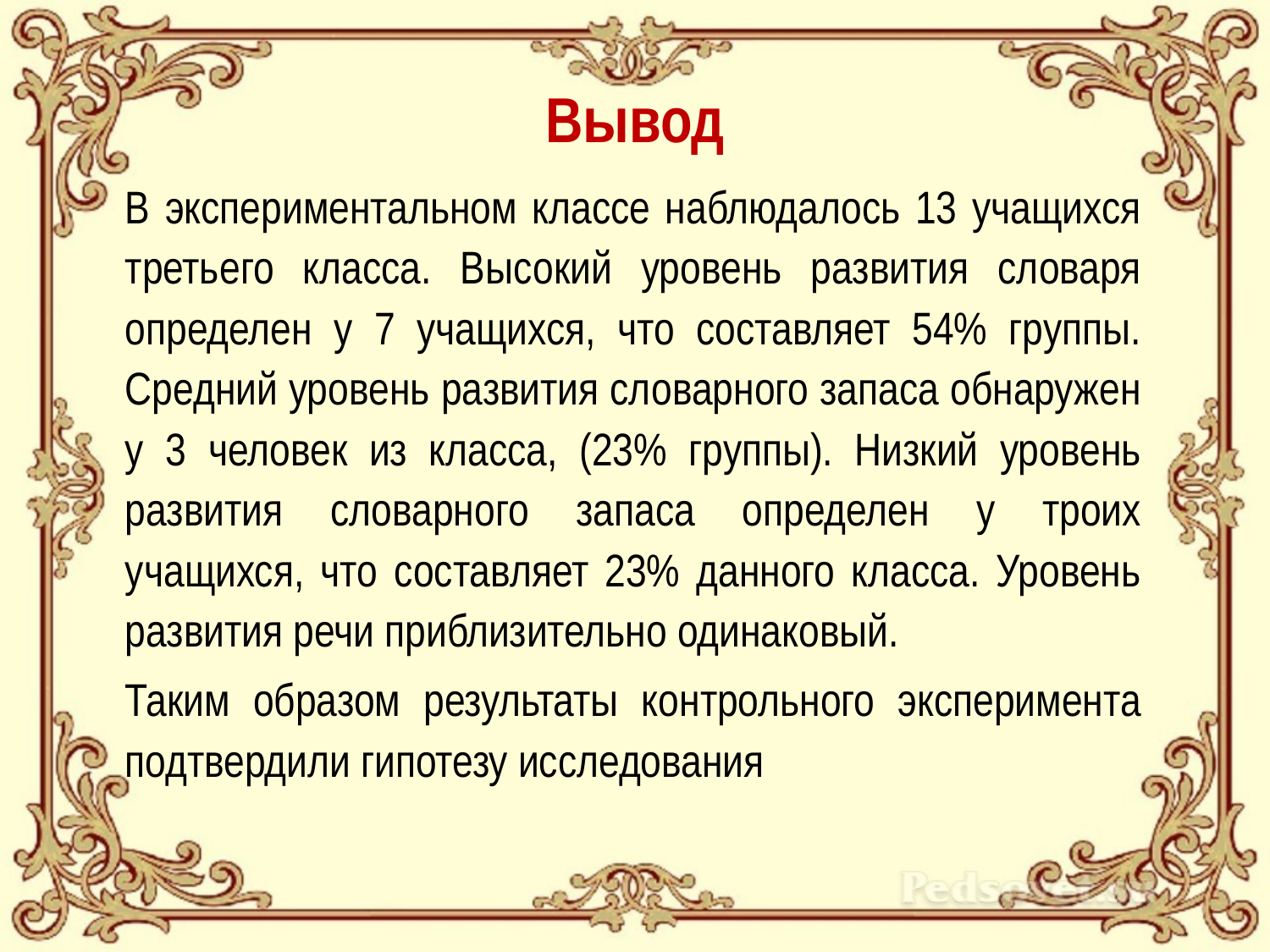

# Вывод
В экспериментальном классе наблюдалось 13 учащихся третьего класса. Высокий уровень развития словаря определен у 7 учащихся, что составляет 54% группы. Средний уровень развития словарного запаса обнаружен у 3 человек из класса, (23% группы). Низкий уровень развития словарного запаса определен у троих учащихся, что составляет 23% данного класса. Уровень развития речи приблизительно одинаковый.
Таким образом результаты контрольного эксперимента подтвердили гипотезу исследования